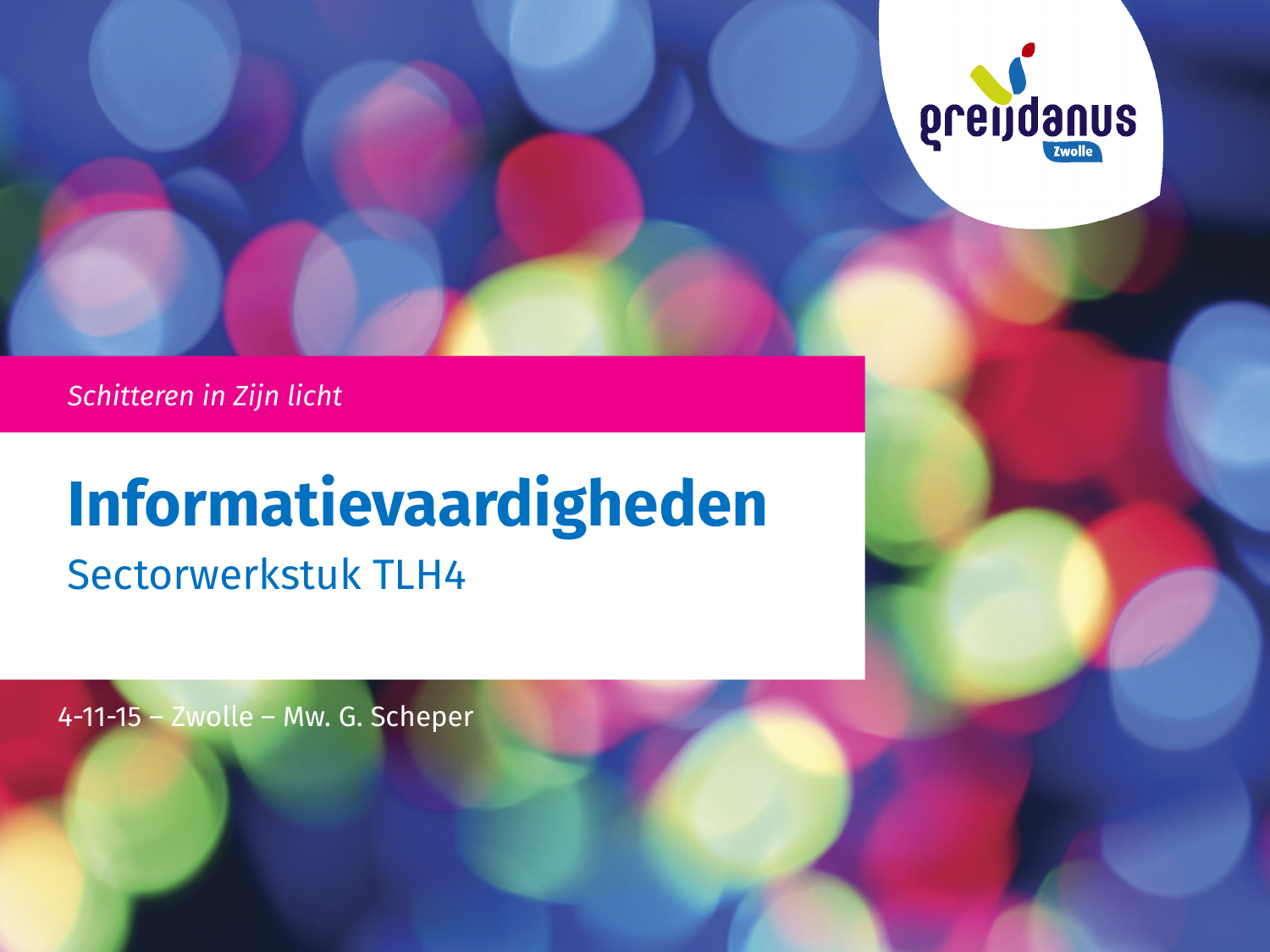

Schitteren in Zijn licht

Informatievaardigheden
Sectorwerkstuk TLH4
4-11-15 – Zwolle – Mw. G. Scheper